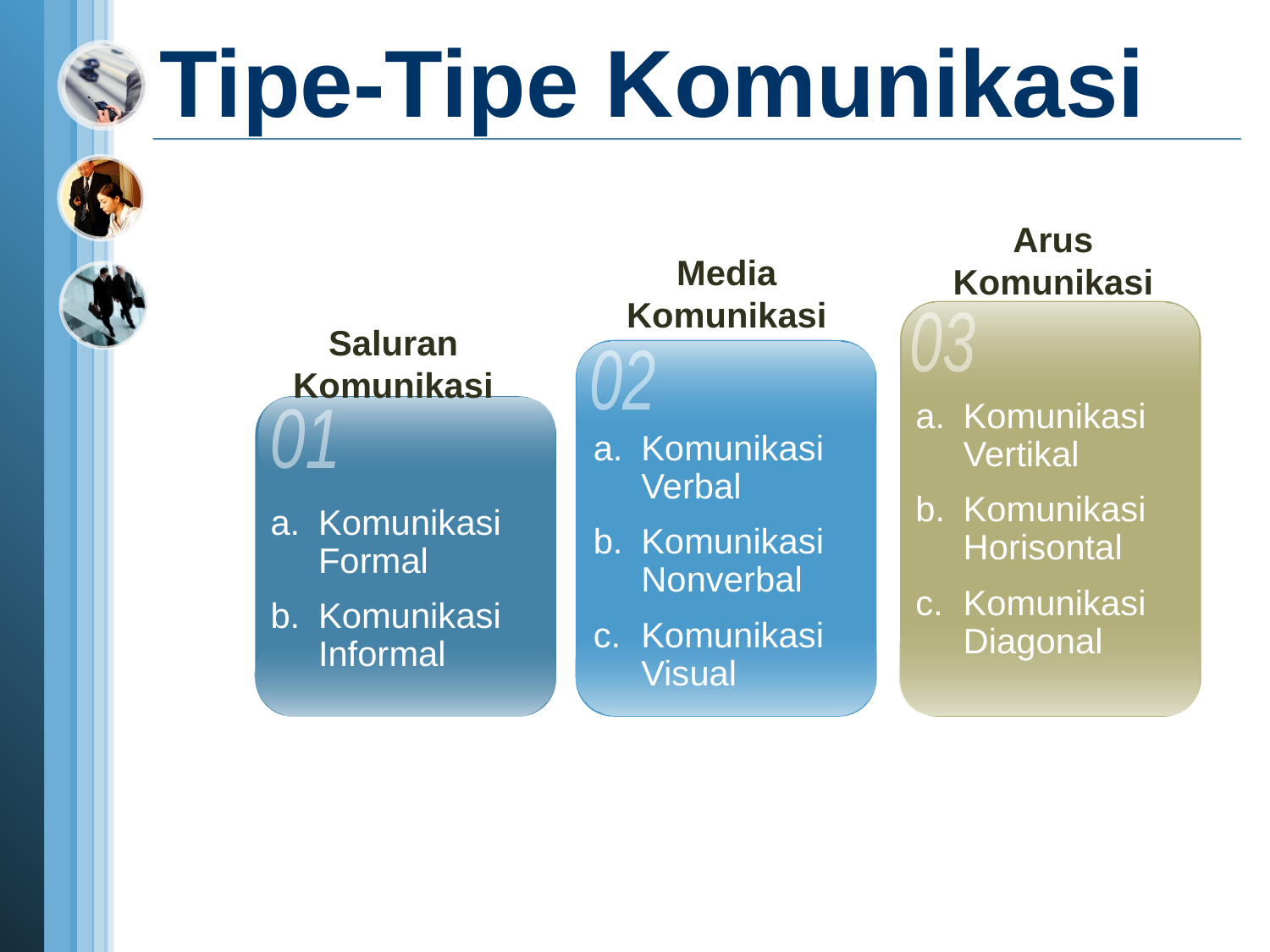

# Tipe-Tipe Komunikasi
Arus Komunikasi
Media Komunikasi

03
Saluran Komunikasi

02
Komunikasi Vertikal
Komunikasi Horisontal
Komunikasi Diagonal

01
Komunikasi Verbal
Komunikasi Nonverbal
Komunikasi Visual
Komunikasi Formal
Komunikasi Informal